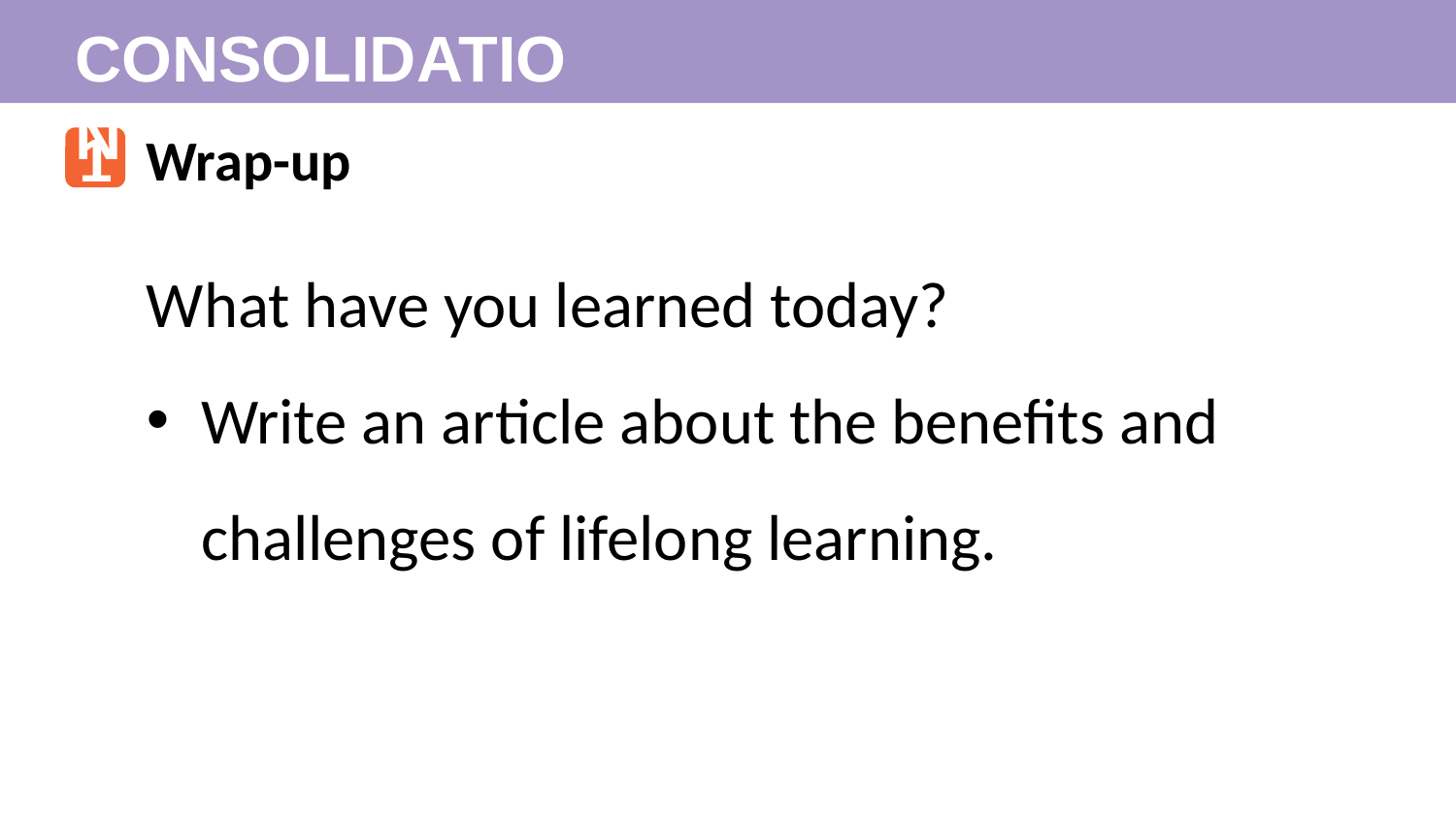

CONSOLIDATION
1
Wrap-up

What have you learned today?
Write an article about the benefits and challenges of lifelong learning.